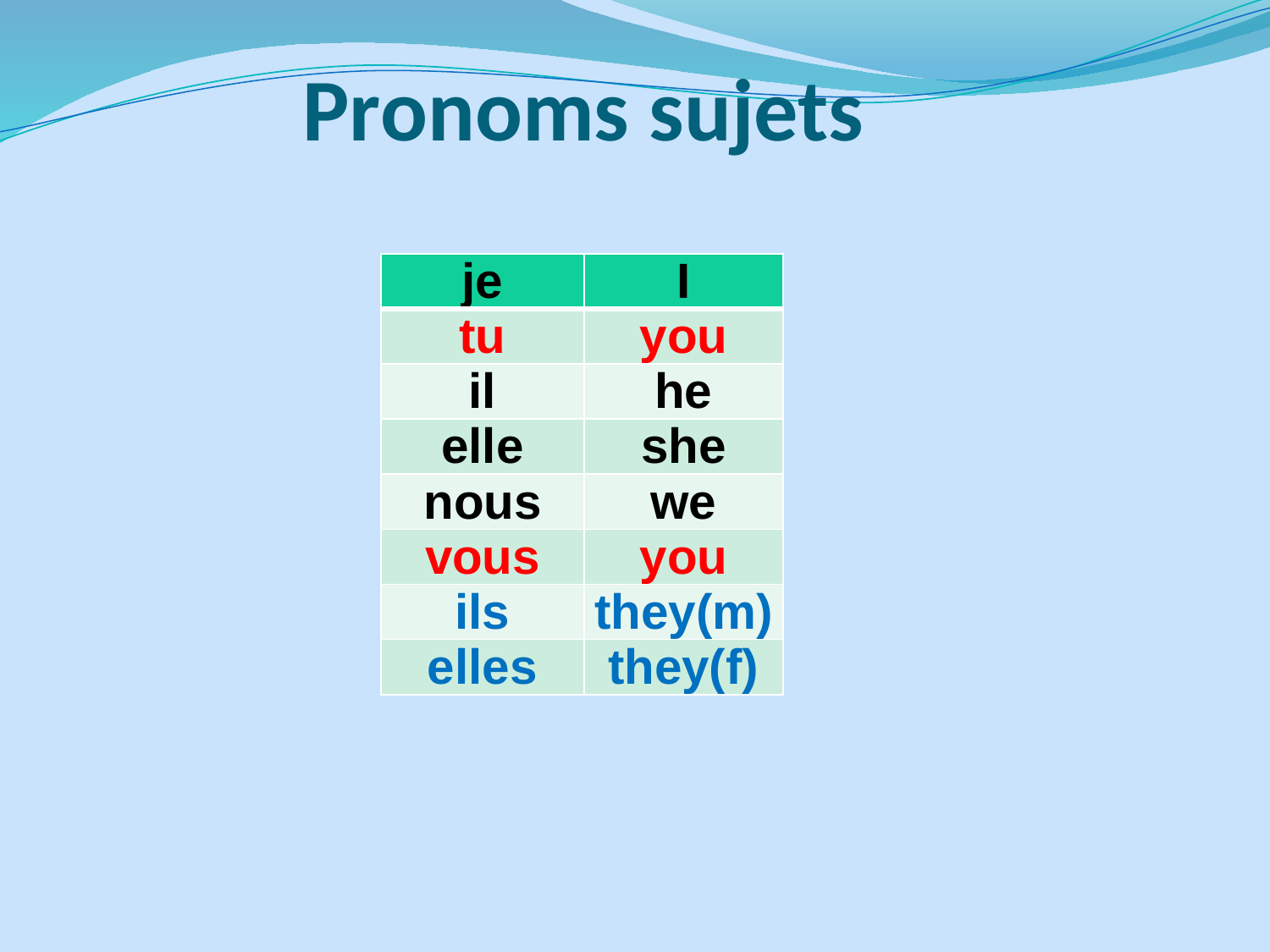

# Pronoms sujets
| je | I |
| --- | --- |
| tu | you |
| il | he |
| elle | she |
| nous | we |
| vous | you |
| ils | they(m) |
| elles | they(f) |